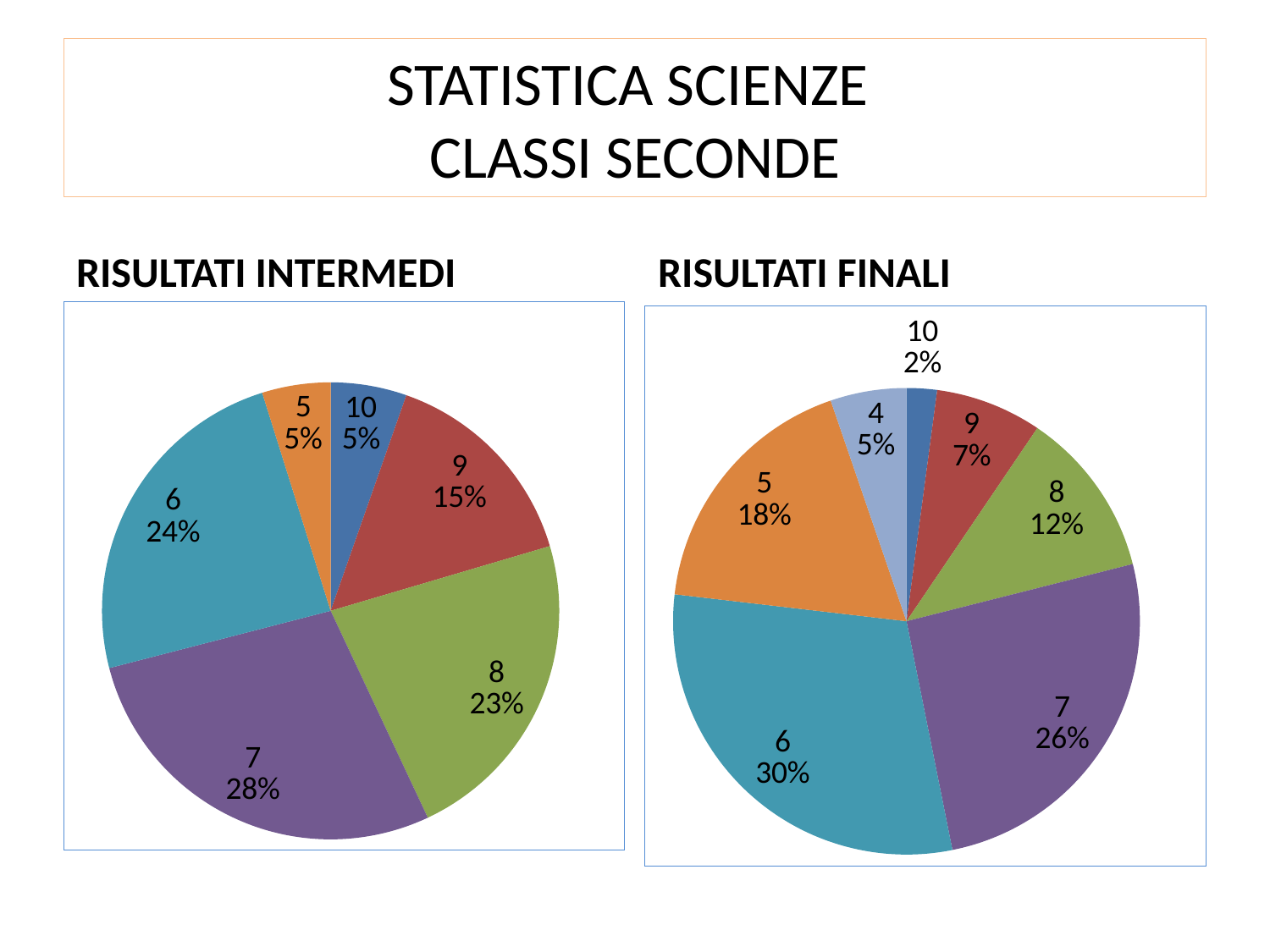

# STATISTICA SCIENZE CLASSI SECONDE
RISULTATI INTERMEDI
RISULTATI FINALI

### Chart

| Category | C.SECONDE |
|---|---|
| 10 | 10.0 |
| 9 | 28.0 |
| 8 | 42.0 |
| 7 | 52.0 |
| 6 | 45.0 |
| 5 | 9.0 |
| 4 | 0.0 |

### Chart

| Category | C.SECONDE |
|---|---|
| 10 | 4.0 |
| 9 | 14.0 |
| 8 | 22.0 |
| 7 | 49.0 |
| 6 | 57.0 |
| 5 | 34.0 |
| 4 | 10.0 |